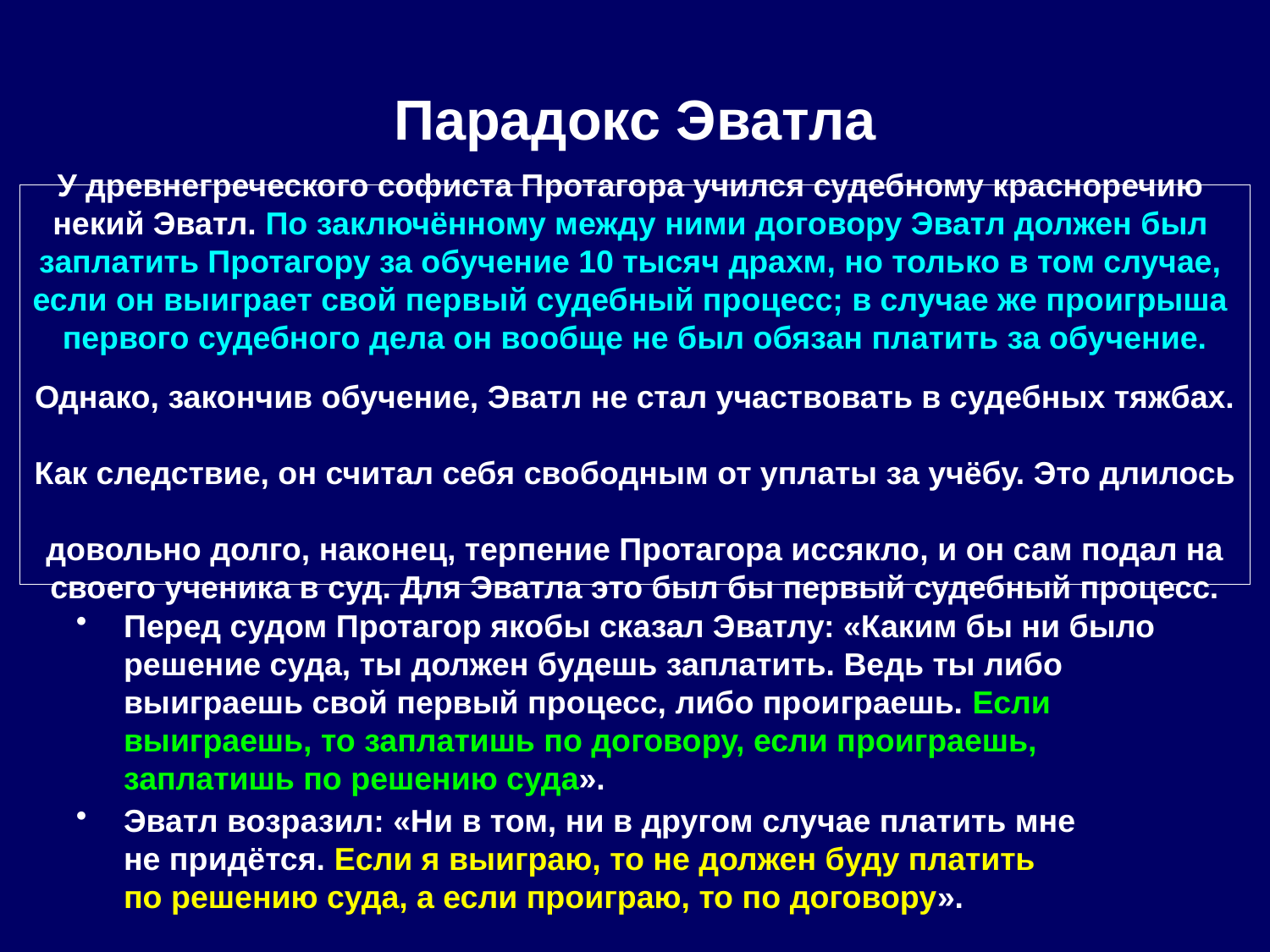

# Парадокс Эватла
У древнегреческого софиста Протагора учился судебному красноречию
некий Эватл. По заключённому между ними договору Эватл должен был
заплатить Протагору за обучение 10 тысяч драхм, но только в том случае,
если он выиграет свой первый судебный процесс; в случае же проигрыша
первого судебного дела он вообще не был обязан платить за обучение.
Однако, закончив обучение, Эватл не стал участвовать в судебных тяжбах.
Как следствие, он считал себя свободным от уплаты за учёбу. Это длилось
довольно долго, наконец, терпение Протагора иссякло, и он сам подал на своего ученика в суд. Для Эватла это был бы первый судебный процесс.
Перед судом Протагор якобы сказал Эватлу: «Каким бы ни было решение суда, ты должен будешь заплатить. Ведь ты либо выиграешь свой первый процесс, либо проиграешь. Если выиграешь, то заплатишь по договору, если проиграешь, заплатишь по решению суда».
Эватл возразил: «Ни в том, ни в другом случае платить мне
не придётся. Если я выиграю, то не должен буду платить
по решению суда, а если проиграю, то по договору».